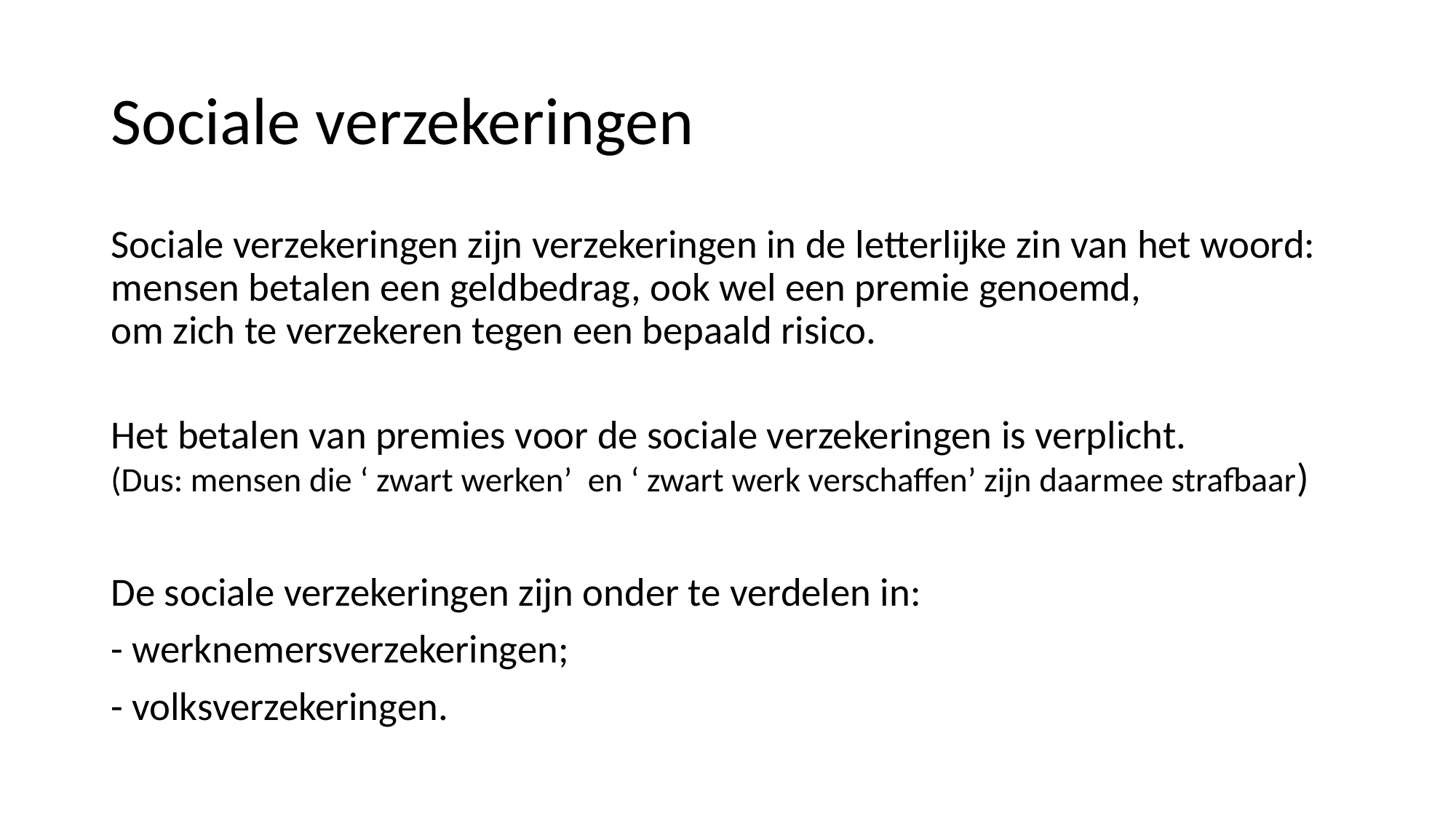

# Sociale verzekeringen
Sociale verzekeringen zijn verzekeringen in de letterlijke zin van het woord: mensen betalen een geldbedrag, ook wel een premie genoemd,
om zich te verzekeren tegen een bepaald risico.
Het betalen van premies voor de sociale verzekeringen is verplicht.
(Dus: mensen die ‘ zwart werken’  en ‘ zwart werk verschaffen’ zijn daarmee strafbaar)

De sociale verzekeringen zijn onder te verdelen in:
- werknemersverzekeringen;
- volksverzekeringen.